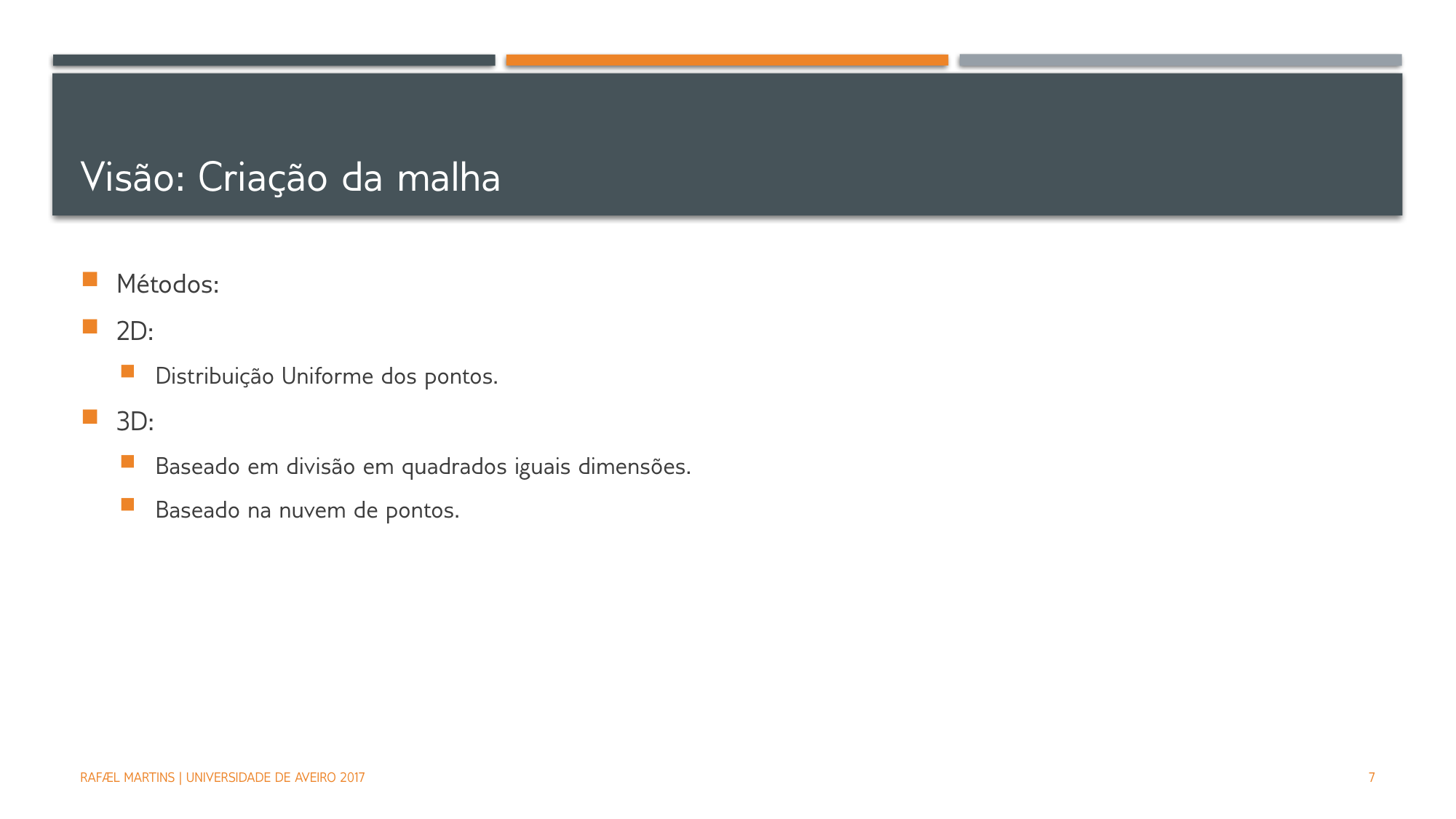

# Visão: Criação da malha
Métodos:
2D:
Distribuição Uniforme dos pontos.
3D:
Baseado em divisão em quadrados iguais dimensões.
Baseado na nuvem de pontos.

Rafael Martins | Universidade de Aveiro 2017
7